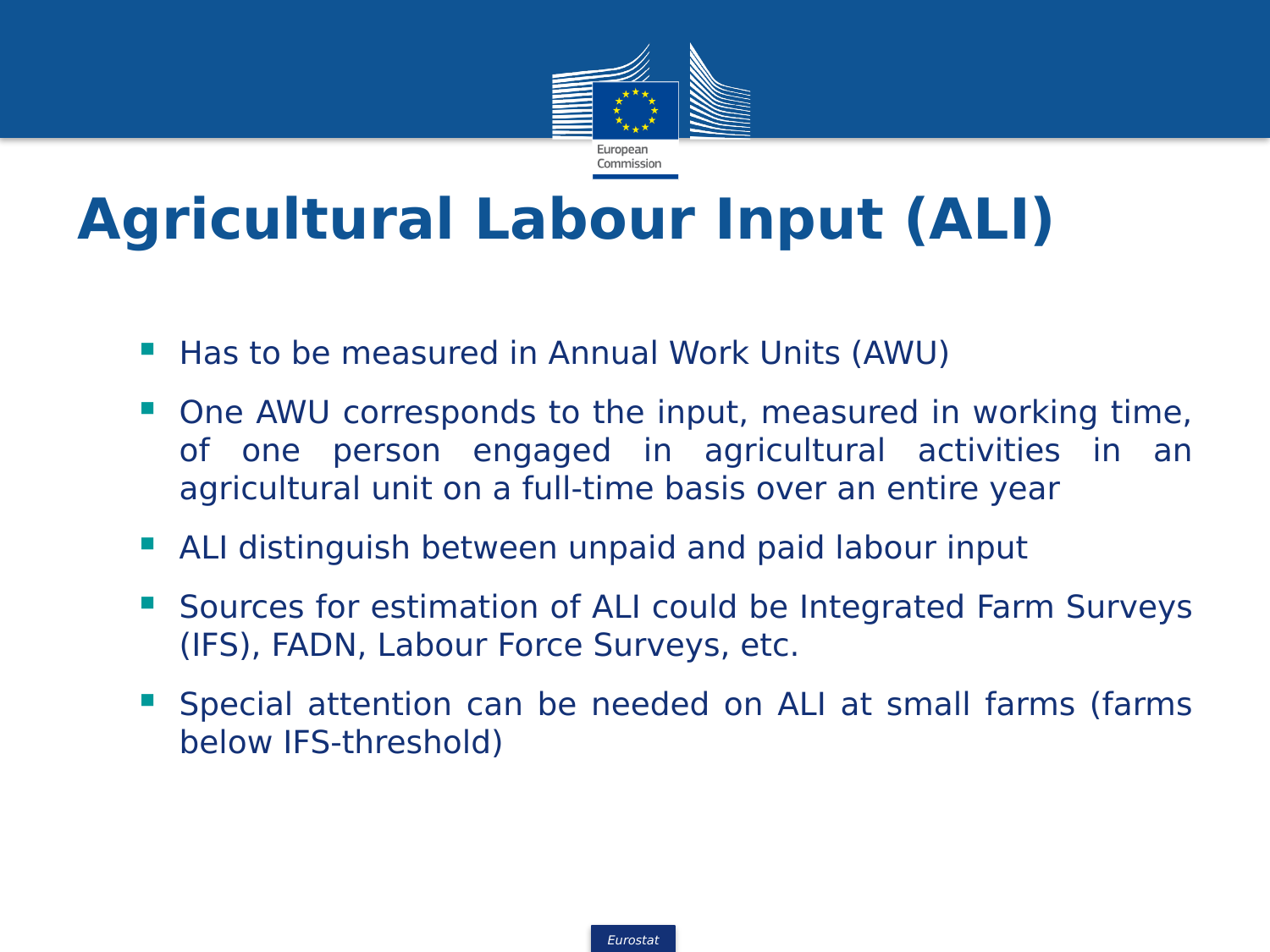

# Agricultural Labour Input (ALI)
Has to be measured in Annual Work Units (AWU)
One AWU corresponds to the input, measured in working time, of one person engaged in agricultural activities in an agricultural unit on a full-time basis over an entire year
ALI distinguish between unpaid and paid labour input
Sources for estimation of ALI could be Integrated Farm Surveys (IFS), FADN, Labour Force Surveys, etc.
Special attention can be needed on ALI at small farms (farms below IFS-threshold)